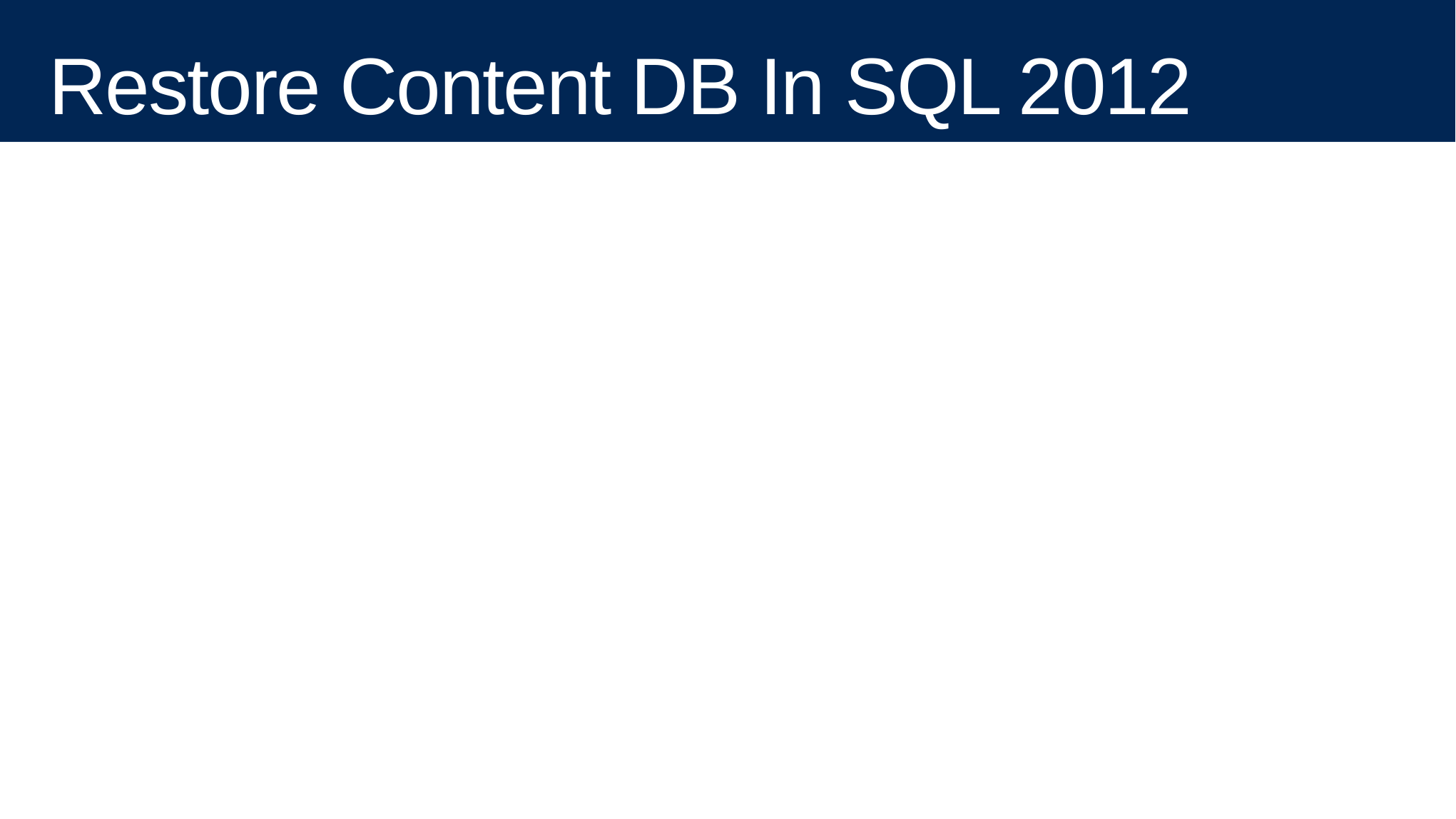

# Restore Content DB In SQL 2012
RESTORE DATABASE [UpgradeContentDB]
FROM  DISK = N'C:\Program Files\Microsoft SQL Server\MSSQL11.MSSQLSERVER\MSSQL\Backup\Intranet_Content_01'
WITH  FILE = 1,  MOVE N'Intranet_Content_01'
TO N'C:\Program Files\Microsoft SQL Server\MSSQL11.MSSQLSERVER\MSSQL\DATA\UpgradeContentDB.mdf',
MOVE N'Intranet_Content_01_log'
TO N'C:\Program Files\Microsoft SQL Server\MSSQL11.MSSQLSERVER\MSSQL\DATA\UpgradeContentDB_1.LDF',
NOUNLOAD,  STATS = 10
GO